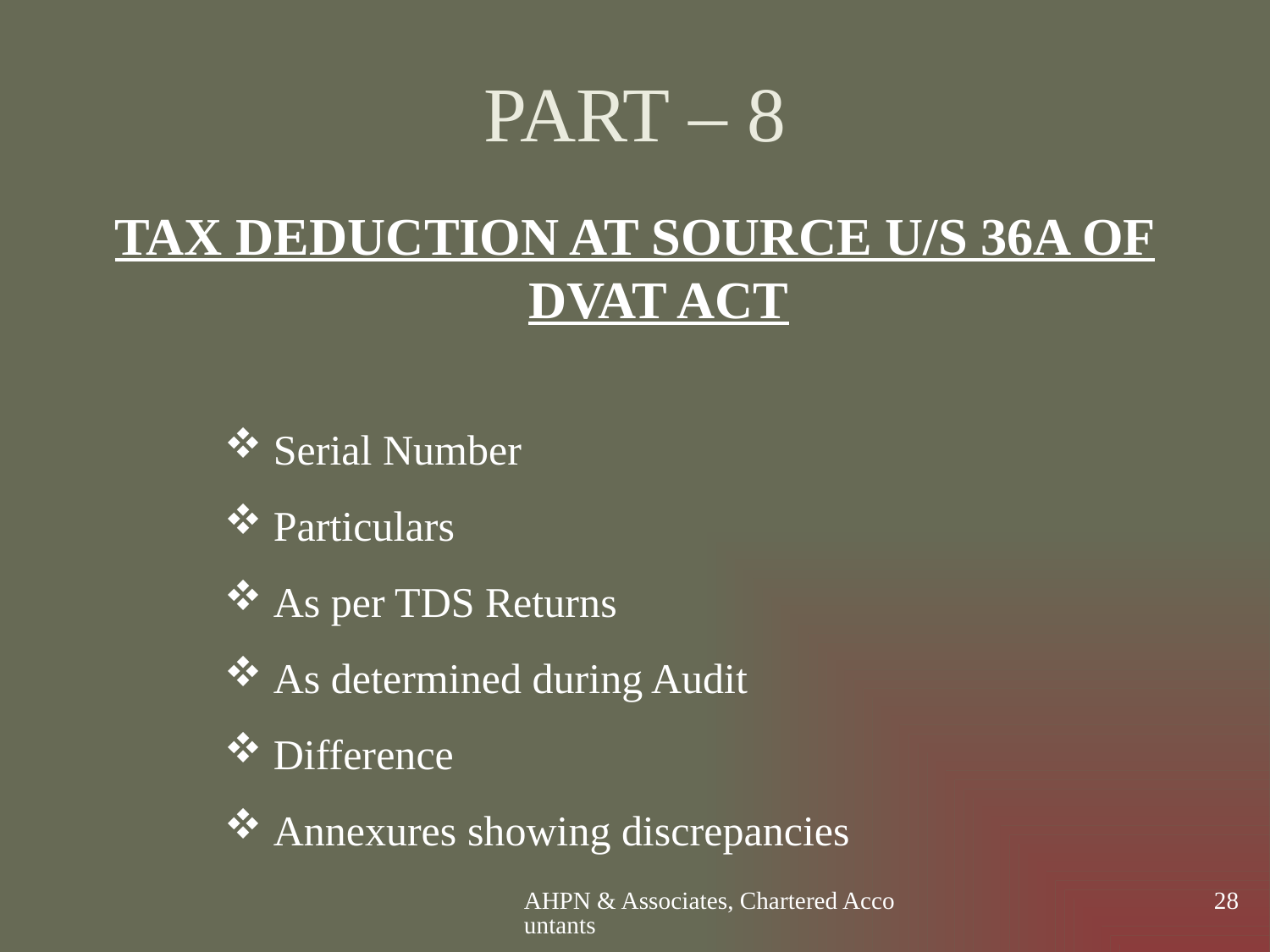

# PART – 8
TAX DEDUCTION AT SOURCE U/S 36A OF DVAT ACT
 Serial Number
 Particulars
 As per TDS Returns
 As determined during Audit
 Difference
 Annexures showing discrepancies
AHPN & Associates, Chartered Accountants
28